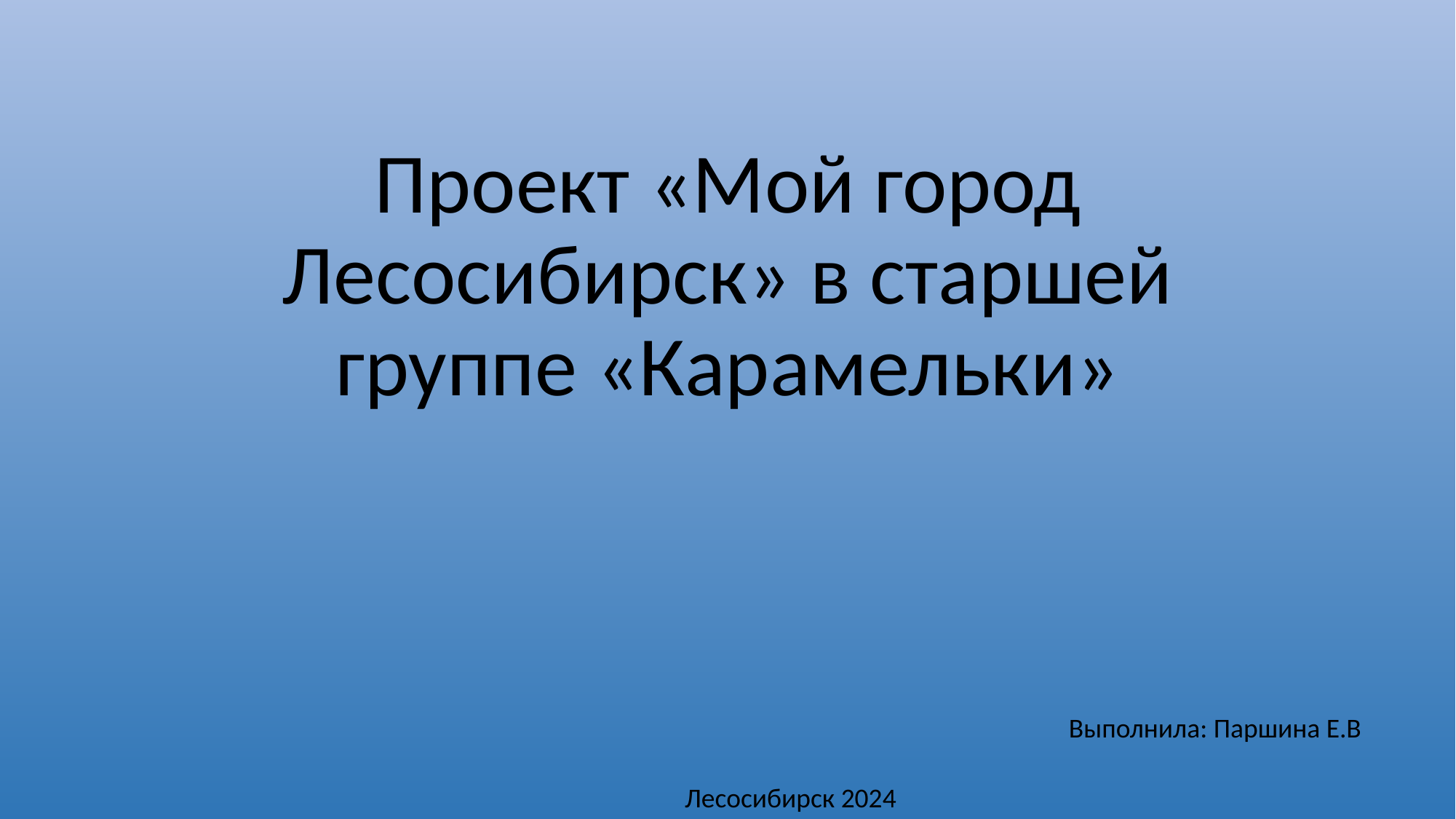

# Проект «Мой город Лесосибирск» в старшей группе «Карамельки»
Выполнила: Паршина Е.В
Лесосибирск 2024